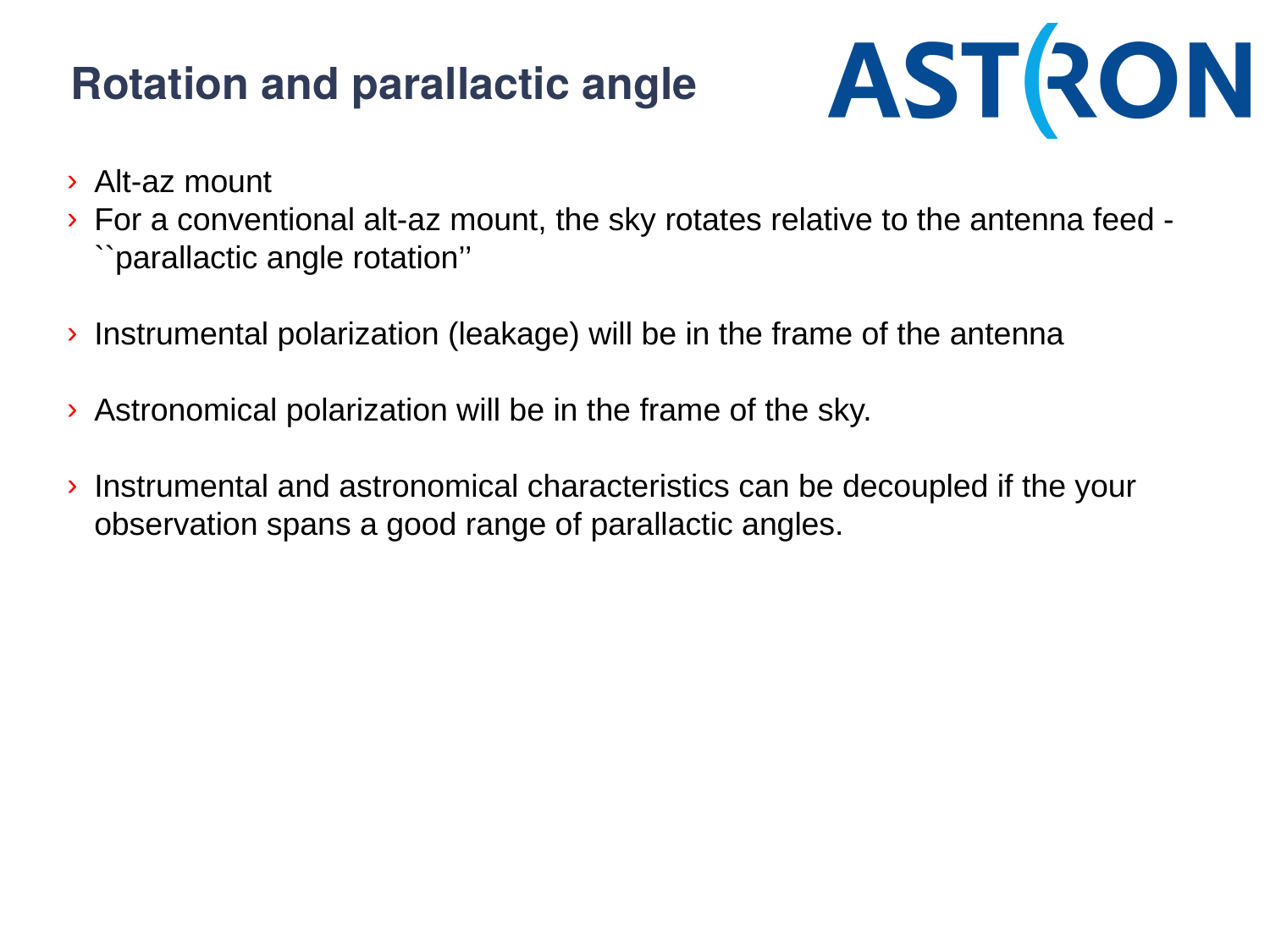

# Rotation and parallactic angle
Alt-az mount
For a conventional alt-az mount, the sky rotates relative to the antenna feed - ``parallactic angle rotation’’

Instrumental polarization (leakage) will be in the frame of the antenna

Astronomical polarization will be in the frame of the sky.

Instrumental and astronomical characteristics can be decoupled if the your observation spans a good range of parallactic angles.